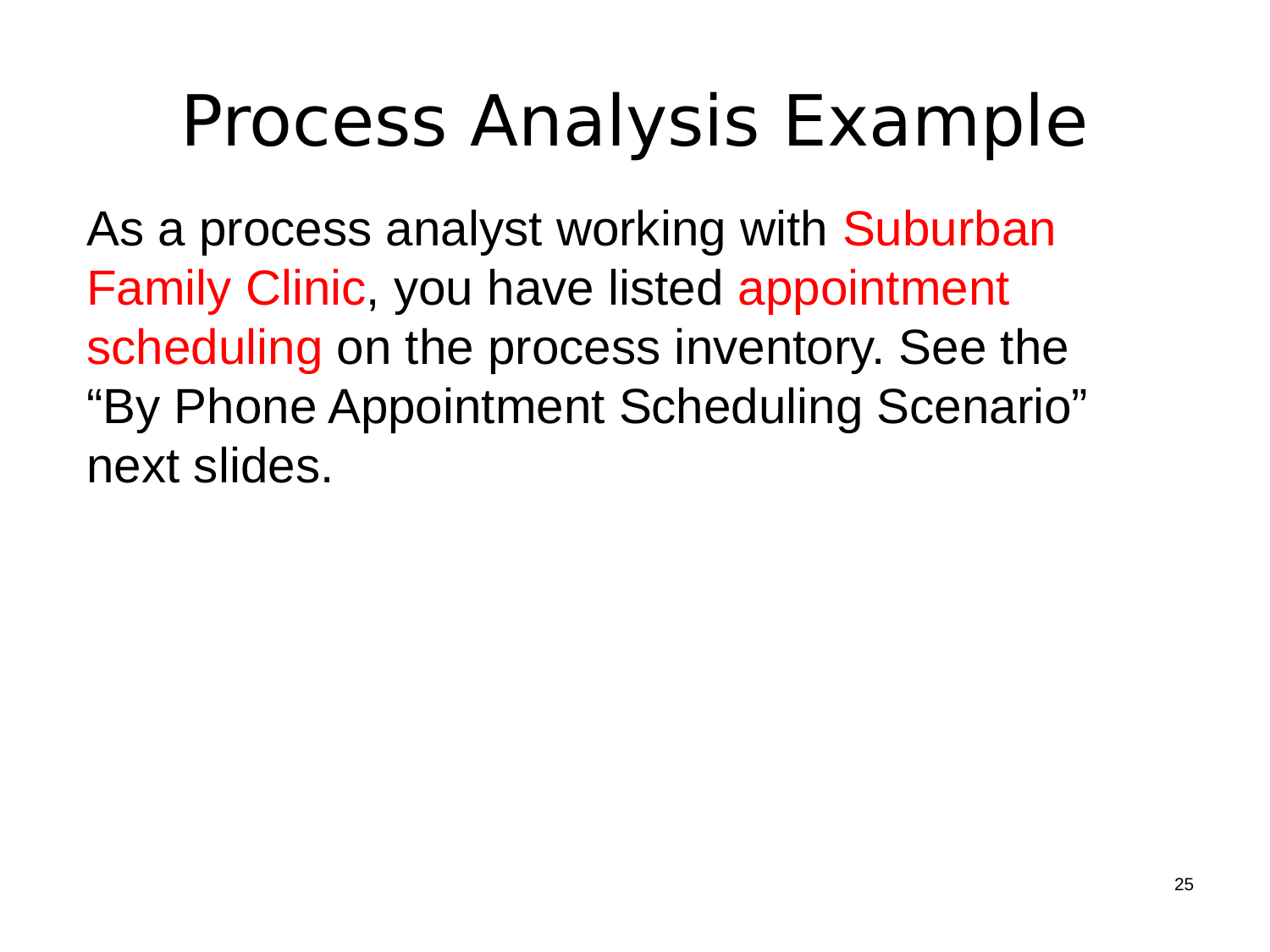

# Process Analysis Example
As a process analyst working with Suburban Family Clinic, you have listed appointment scheduling on the process inventory. See the “By Phone Appointment Scheduling Scenario” next slides.
25